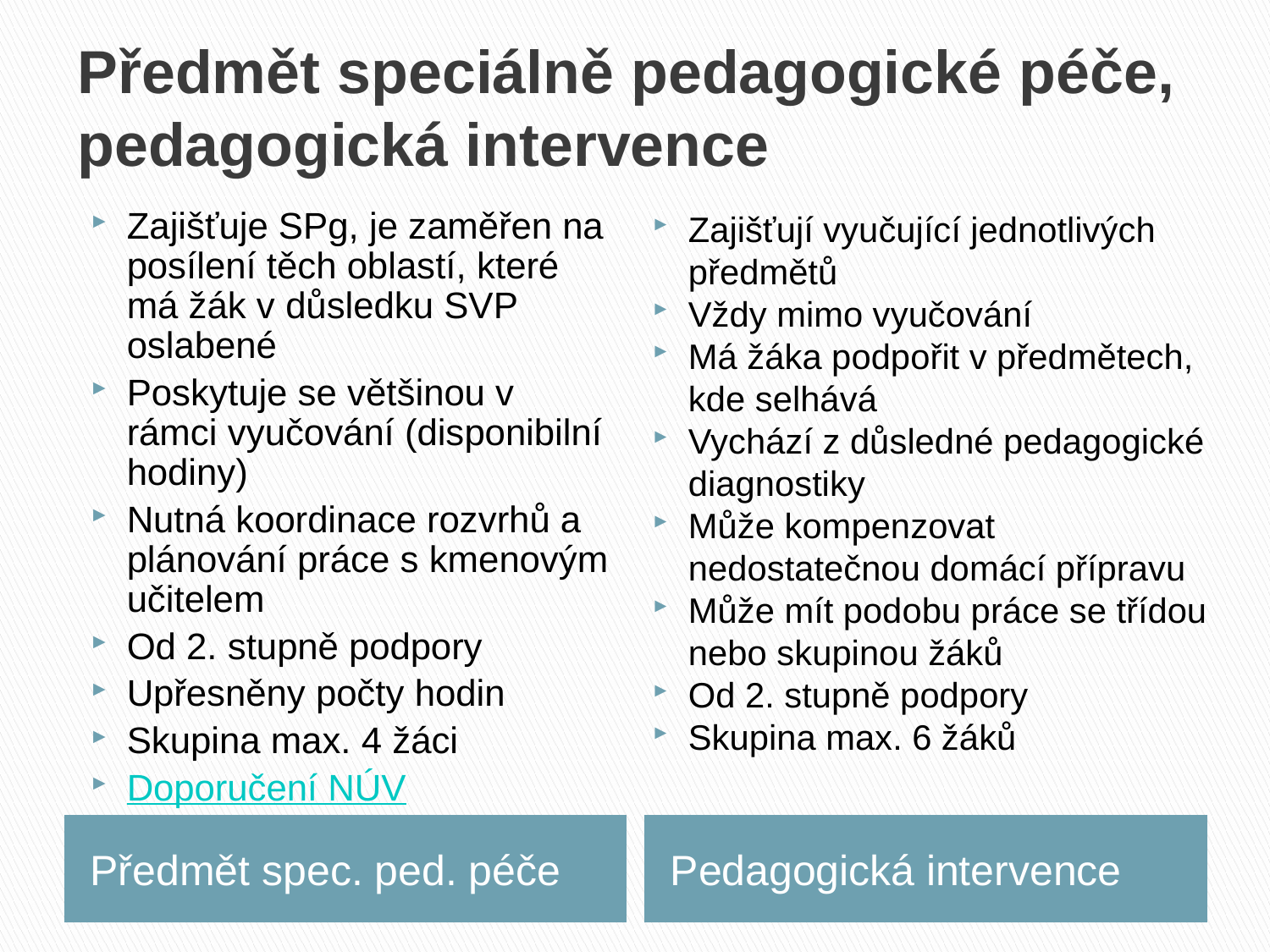

# Předmět speciálně pedagogické péče, pedagogická intervence
Zajišťuje SPg, je zaměřen na posílení těch oblastí, které má žák v důsledku SVP oslabené
Poskytuje se většinou v rámci vyučování (disponibilní hodiny)
Nutná koordinace rozvrhů a plánování práce s kmenovým učitelem
Od 2. stupně podpory
Upřesněny počty hodin
Skupina max. 4 žáci
Doporučení NÚV
Zajišťují vyučující jednotlivých předmětů
Vždy mimo vyučování
Má žáka podpořit v předmětech, kde selhává
Vychází z důsledné pedagogické diagnostiky
Může kompenzovat nedostatečnou domácí přípravu
Může mít podobu práce se třídou nebo skupinou žáků
Od 2. stupně podpory
Skupina max. 6 žáků
Předmět spec. ped. péče
Pedagogická intervence